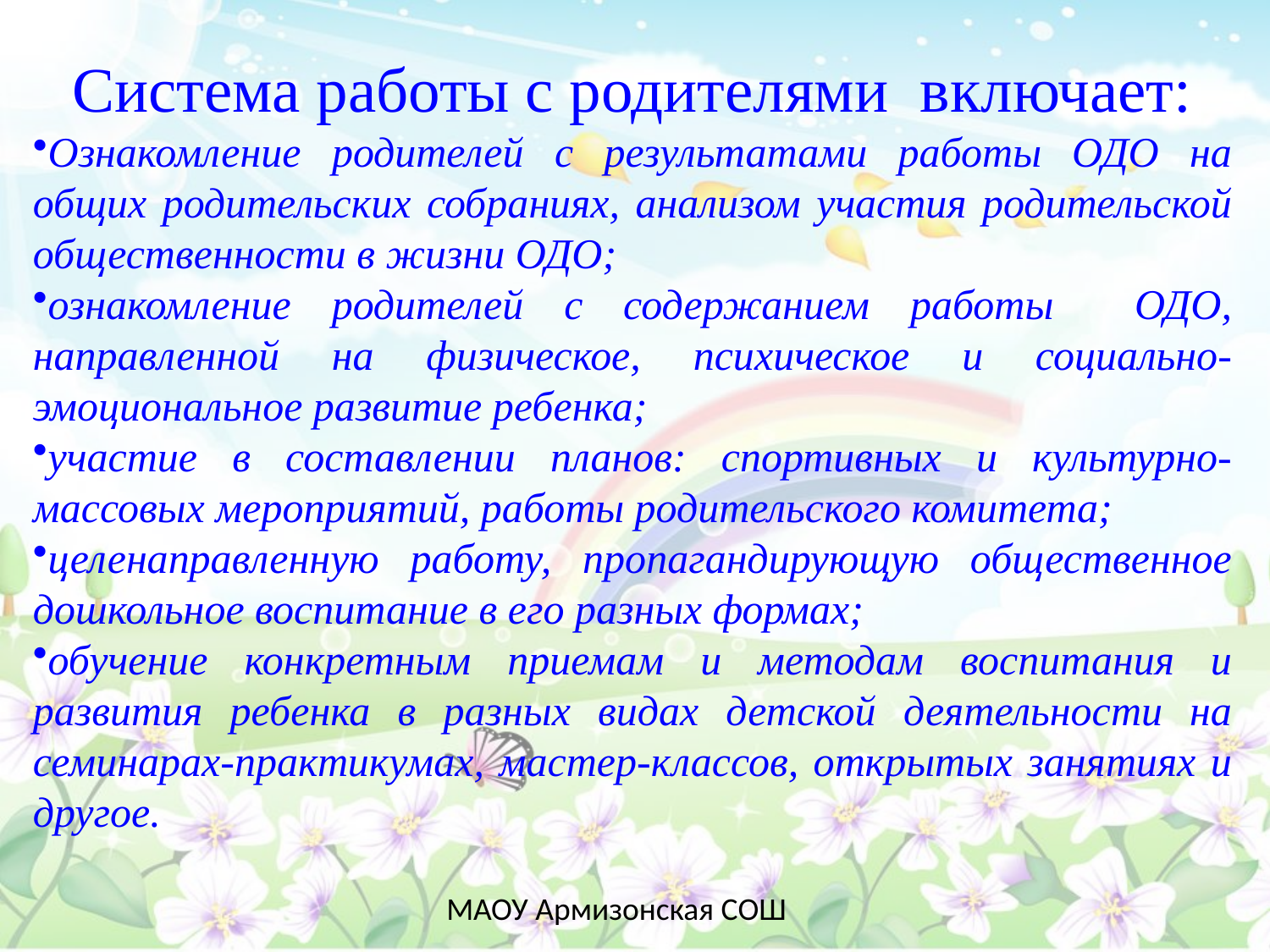

Система работы с родителями  включает:
Ознакомление родителей с результатами работы ОДО на общих родительских собраниях, анализом участия родительской общественности в жизни ОДО;
ознакомление родителей с содержанием работы  ОДО, направленной на физическое, психическое и социально-эмоциональное развитие ребенка;
участие в составлении планов: спортивных и культурно-массовых мероприятий, работы родительского комитета;
целенаправленную работу, пропагандирующую общественное дошкольное воспитание в его разных формах;
обучение конкретным приемам и методам воспитания и развития ребенка в разных видах детской деятельности на семинарах-практикумах, мастер-классов, открытых занятиях и другое.
МАОУ Армизонская СОШ